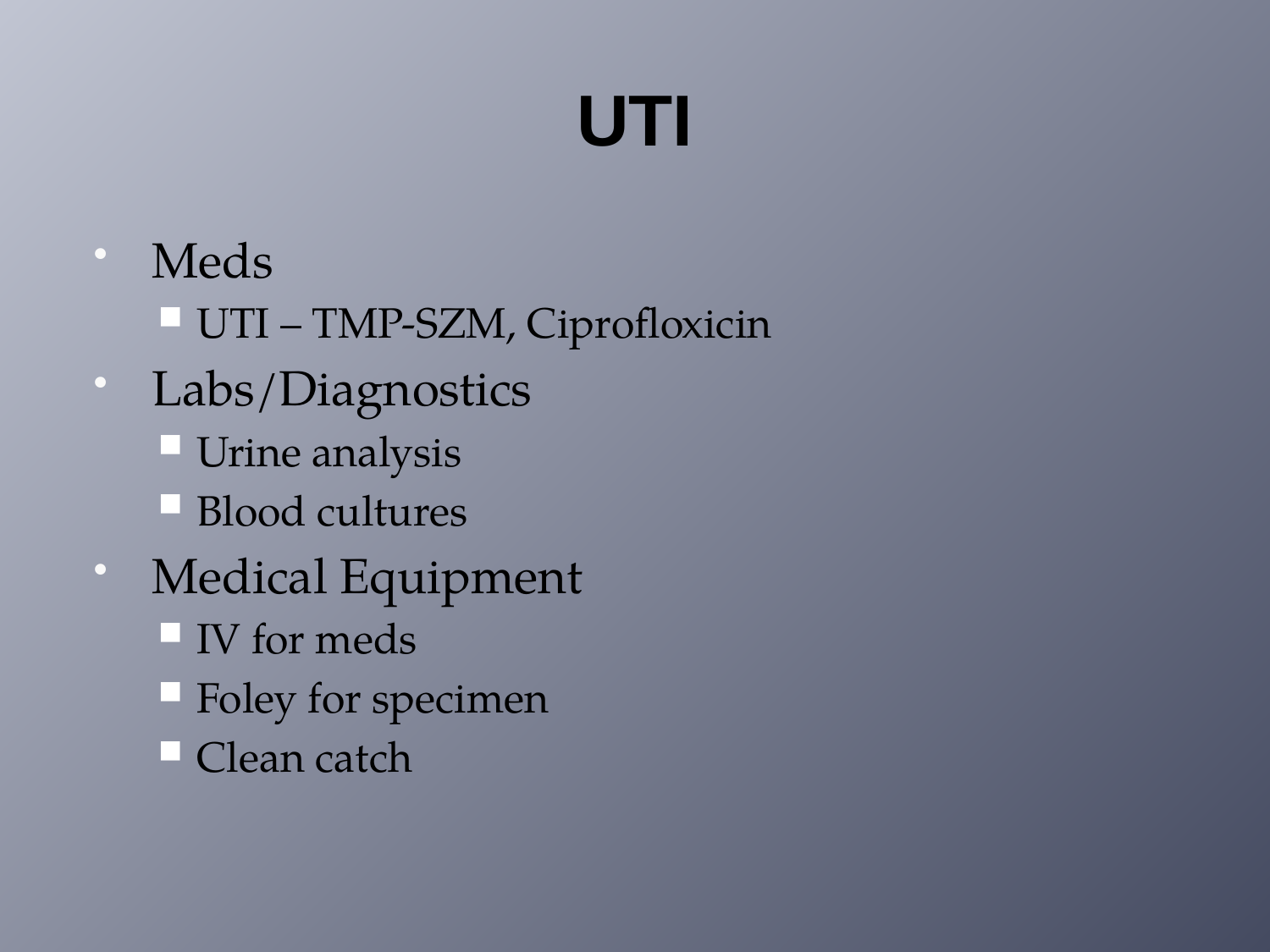

# UTI
Meds
UTI – TMP-SZM, Ciprofloxicin
Labs/Diagnostics
Urine analysis
Blood cultures
Medical Equipment
IV for meds
Foley for specimen
Clean catch